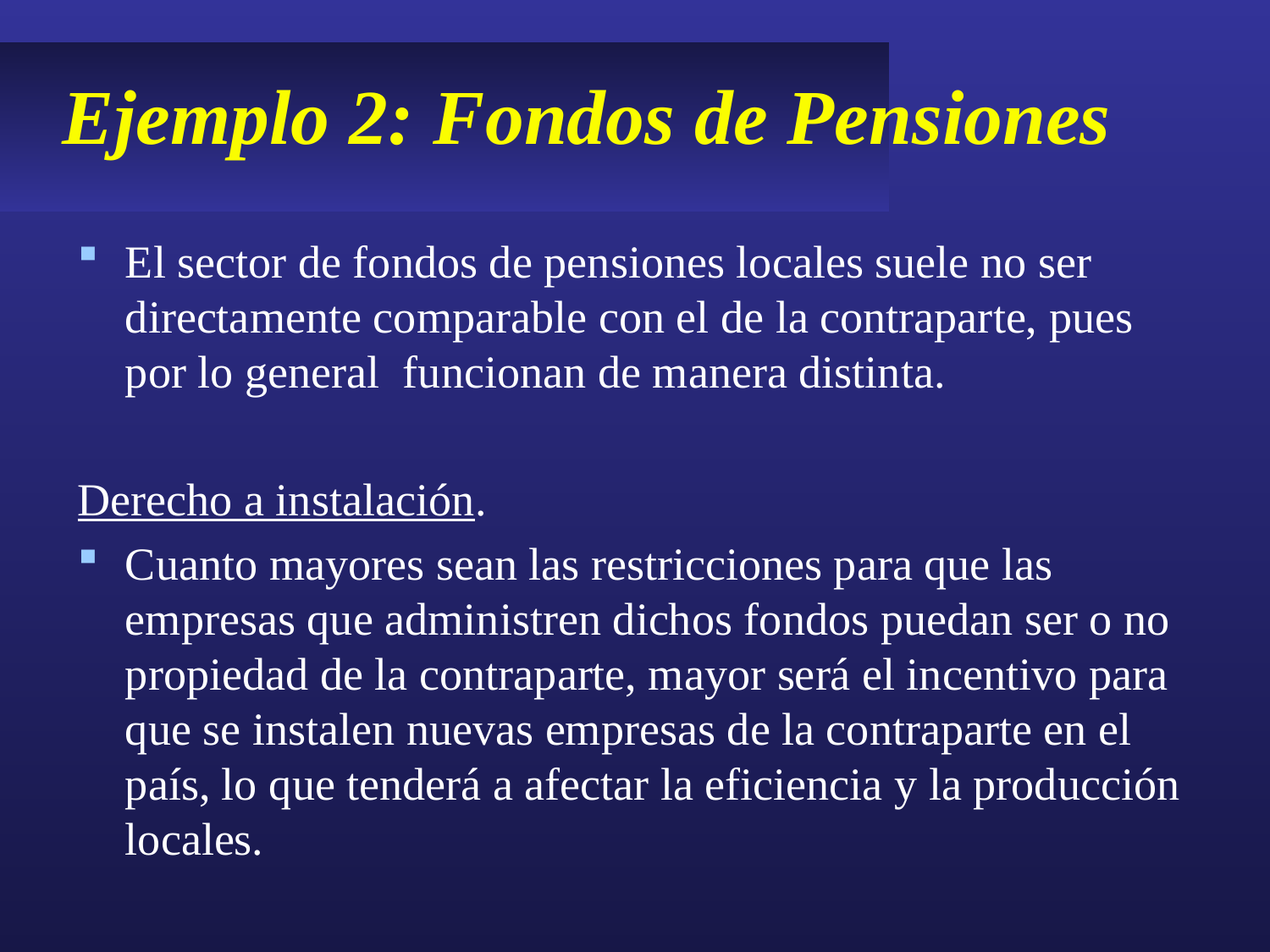

# Ejemplo 2: Fondos de Pensiones

El sector de fondos de pensiones locales suele no ser directamente comparable con el de la contraparte, pues por lo general  funcionan de manera distinta.

Derecho a instalación.
Cuanto mayores sean las restricciones para que las empresas que administren dichos fondos puedan ser o no propiedad de la contraparte, mayor será el incentivo para que se instalen nuevas empresas de la contraparte en el país, lo que tenderá a afectar la eficiencia y la producción locales.